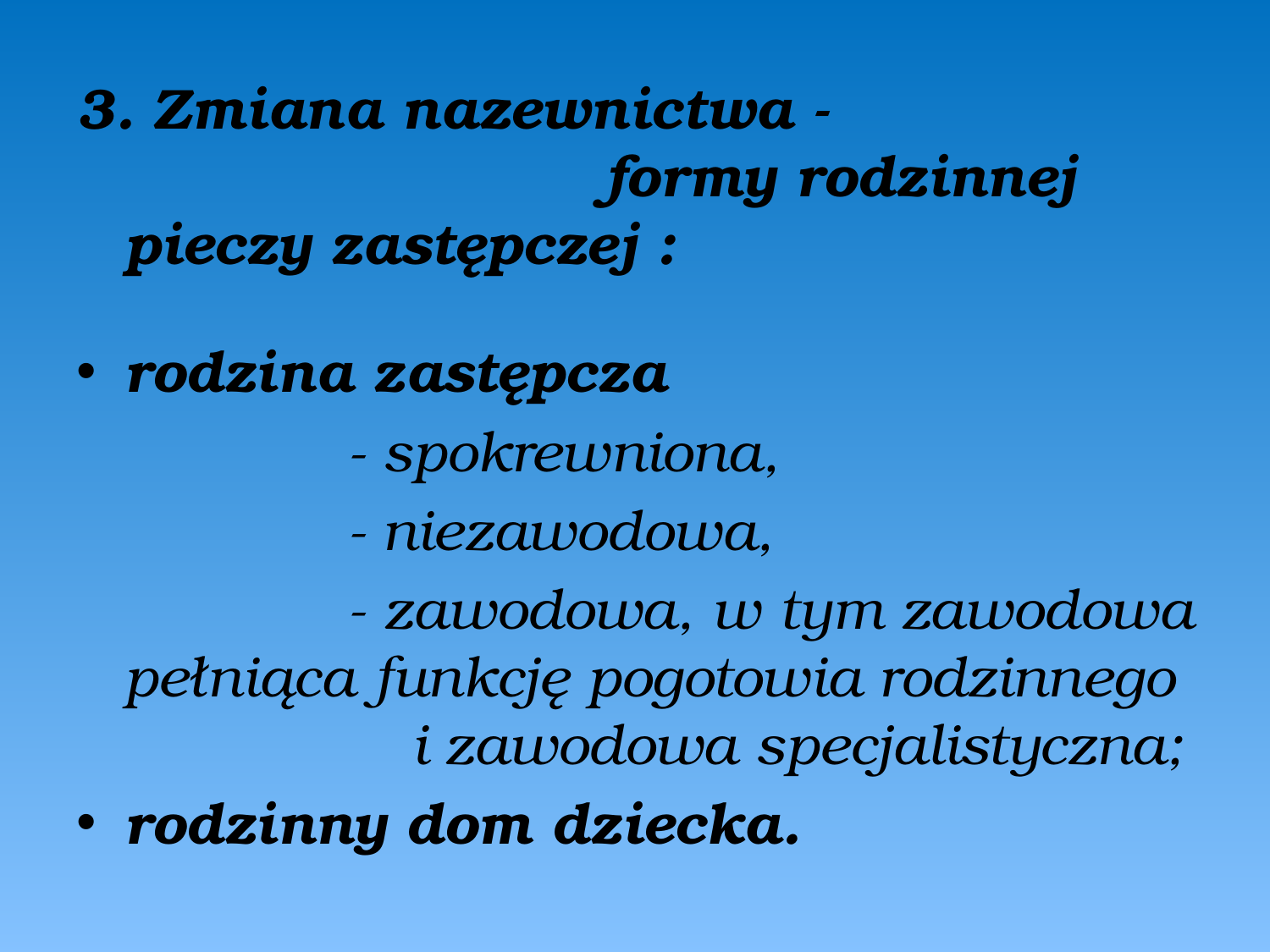

3. Zmiana nazewnictwa -                                            formy rodzinnej pieczy zastępczej :

rodzina zastępcza
                - spokrewniona,
                - niezawodowa,
               - zawodowa, w tym zawodowa pełniąca funkcję pogotowia rodzinnego                   i zawodowa specjalistyczna;
rodzinny dom dziecka.